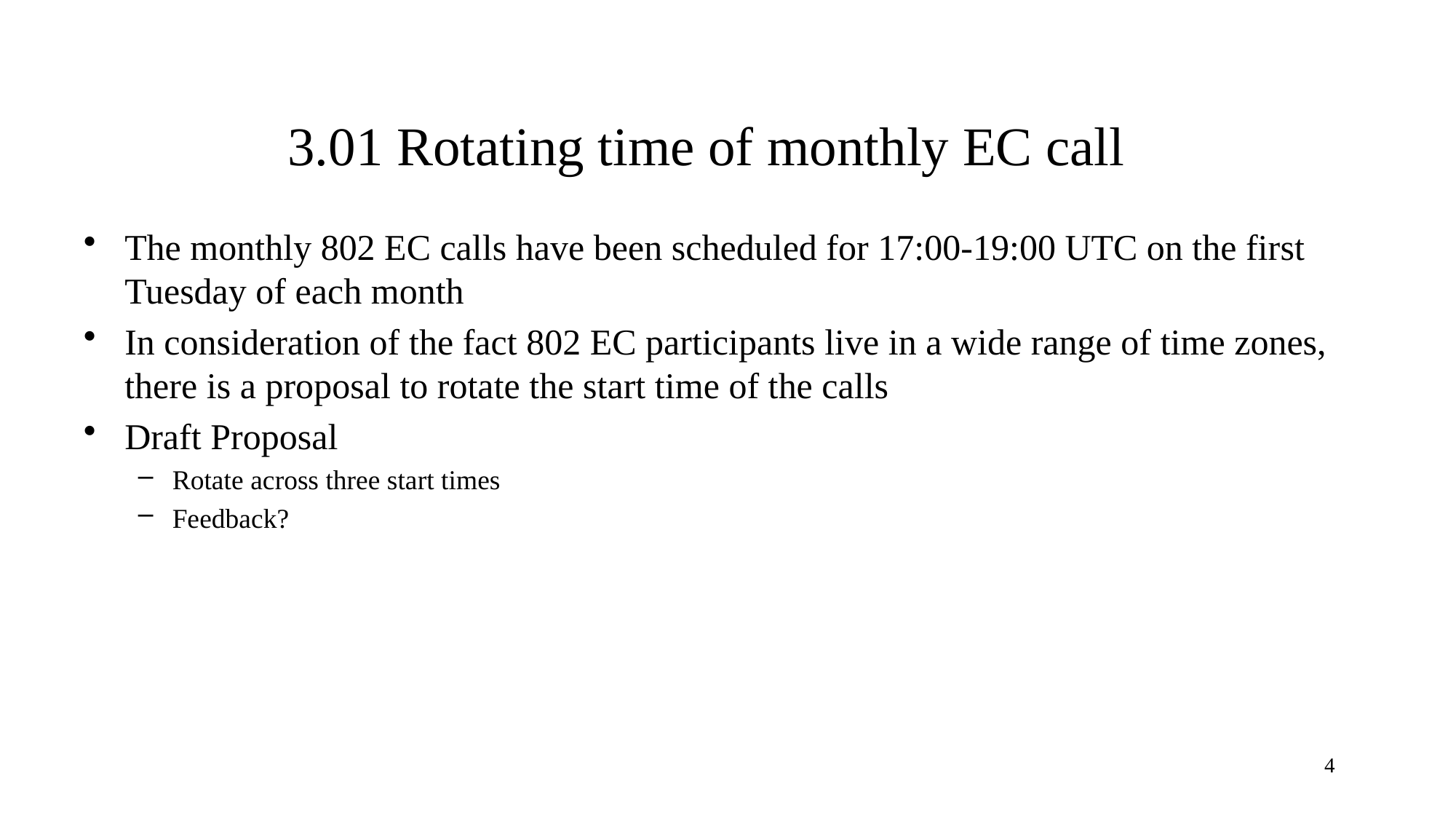

# 3.01 Rotating time of monthly EC call
The monthly 802 EC calls have been scheduled for 17:00-19:00 UTC on the first Tuesday of each month
In consideration of the fact 802 EC participants live in a wide range of time zones, there is a proposal to rotate the start time of the calls
Draft Proposal
Rotate across three start times
Feedback?

4